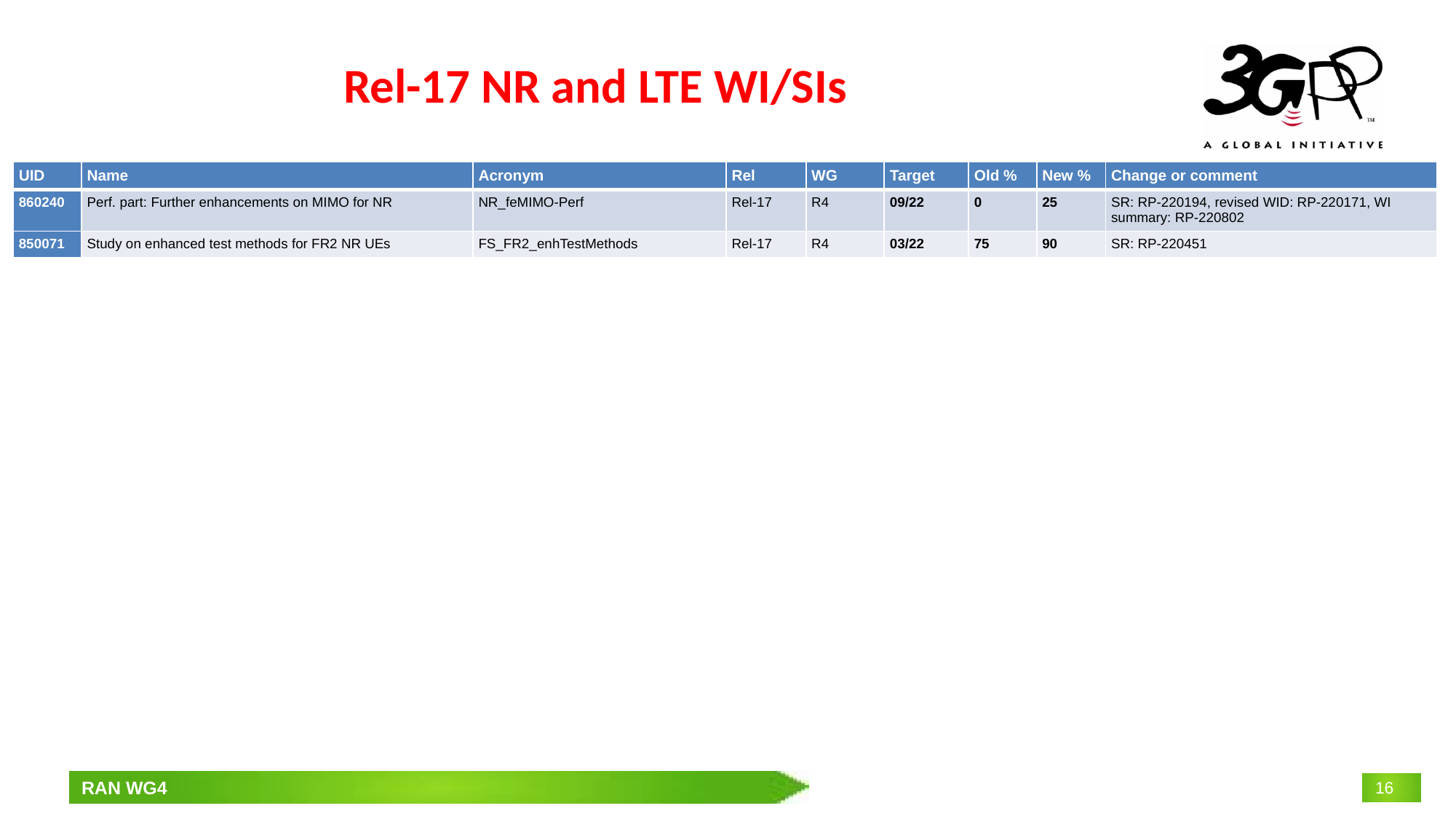

# Rel-17 NR and LTE WI/SIs
| UID | Name | Acronym | Rel | WG | Target | Old % | New % | Change or comment |
| --- | --- | --- | --- | --- | --- | --- | --- | --- |
| 860240 | Perf. part: Further enhancements on MIMO for NR | NR\_feMIMO-Perf | Rel-17 | R4 | 09/22 | 0 | 25 | SR: RP-220194, revised WID: RP-220171, WI summary: RP-220802 |
| 850071 | Study on enhanced test methods for FR2 NR UEs | FS\_FR2\_enhTestMethods | Rel-17 | R4 | 03/22 | 75 | 90 | SR: RP-220451 |